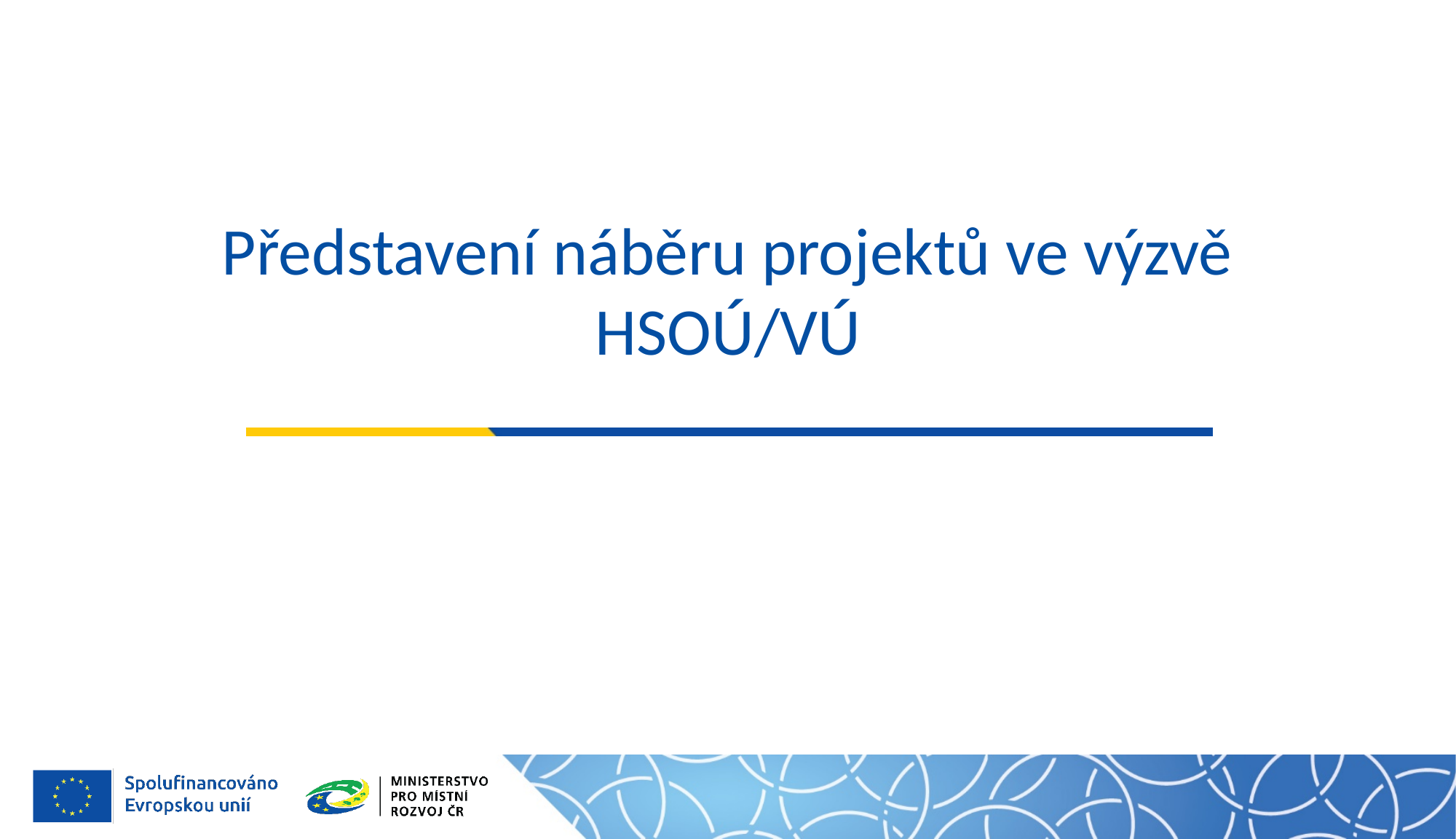

# Představení náběru projektů ve výzvě HSOÚ/VÚ